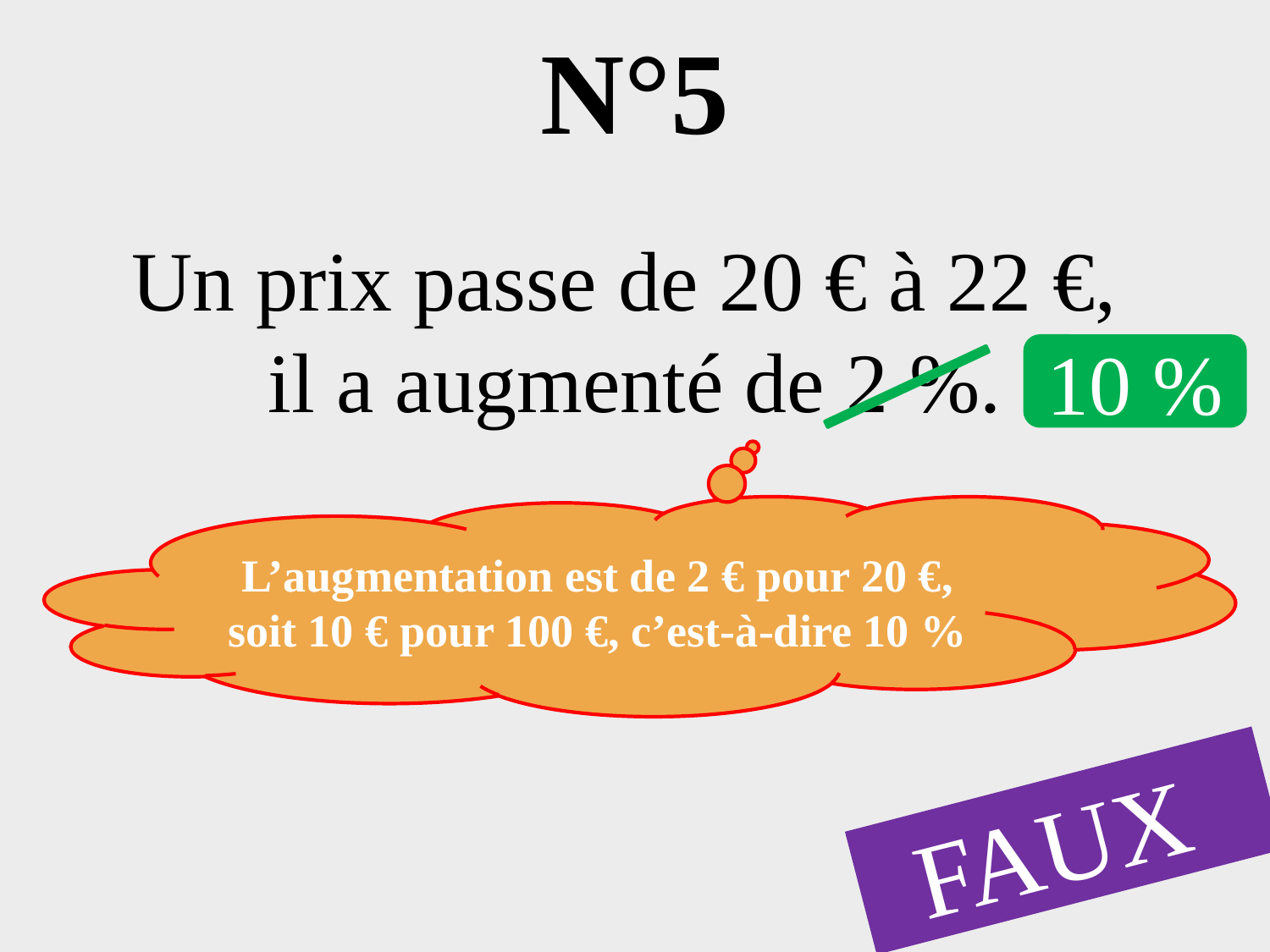

# N°5
Un prix passe de 20 € à 22 €,
il a augmenté de 2 %.
10 %

L’augmentation est de 2 € pour 20 €, soit 10 € pour 100 €, c’est-à-dire 10 %
FAUX